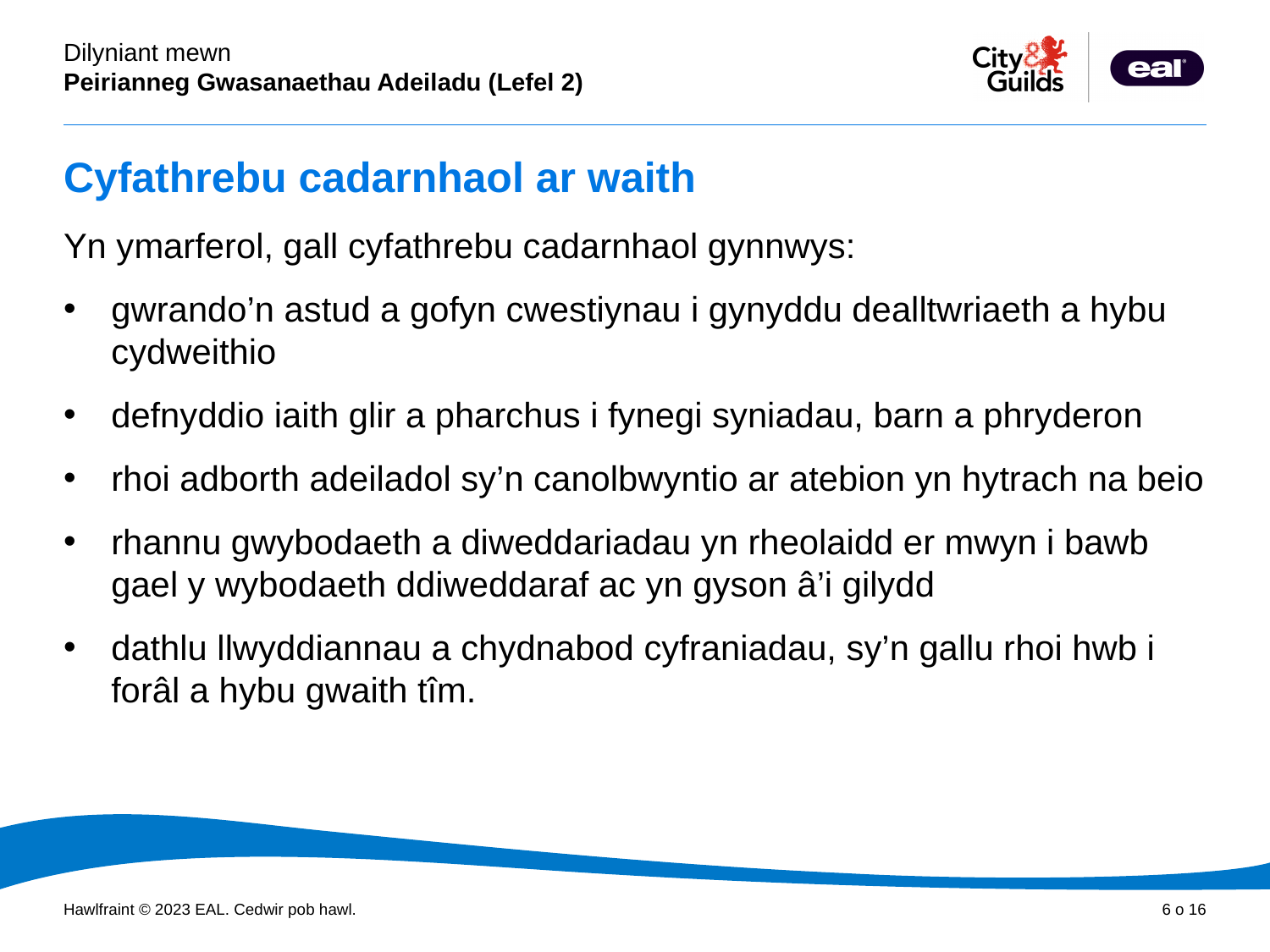

# Cyfathrebu cadarnhaol ar waith
Yn ymarferol, gall cyfathrebu cadarnhaol gynnwys:
gwrando’n astud a gofyn cwestiynau i gynyddu dealltwriaeth a hybu cydweithio
defnyddio iaith glir a pharchus i fynegi syniadau, barn a phryderon
rhoi adborth adeiladol sy’n canolbwyntio ar atebion yn hytrach na beio
rhannu gwybodaeth a diweddariadau yn rheolaidd er mwyn i bawb gael y wybodaeth ddiweddaraf ac yn gyson â’i gilydd
dathlu llwyddiannau a chydnabod cyfraniadau, sy’n gallu rhoi hwb i forâl a hybu gwaith tîm.